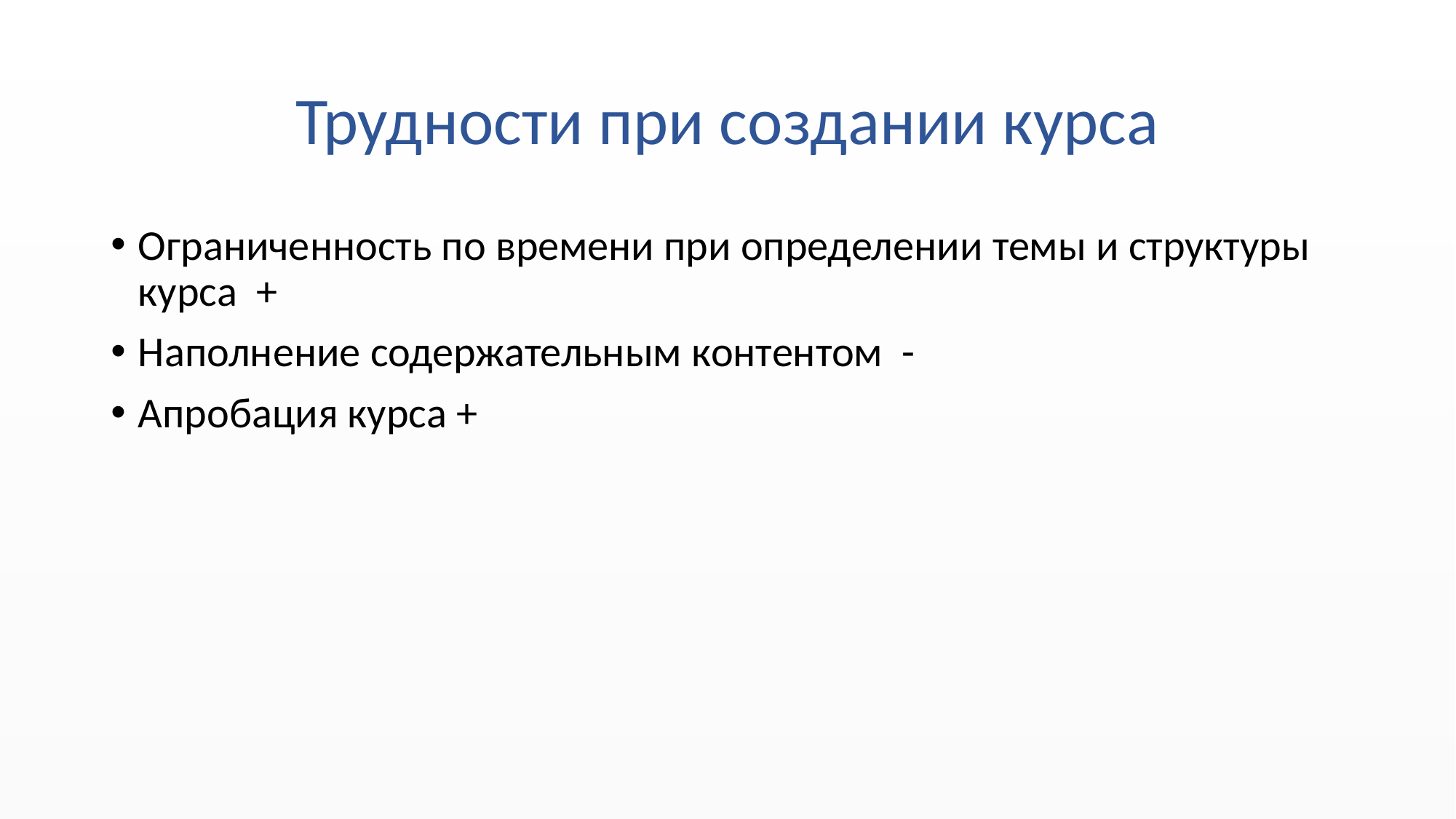

# Трудности при создании курса
Ограниченность по времени при определении темы и структуры курса  +
Наполнение содержательным контентом  -
Апробация курса +